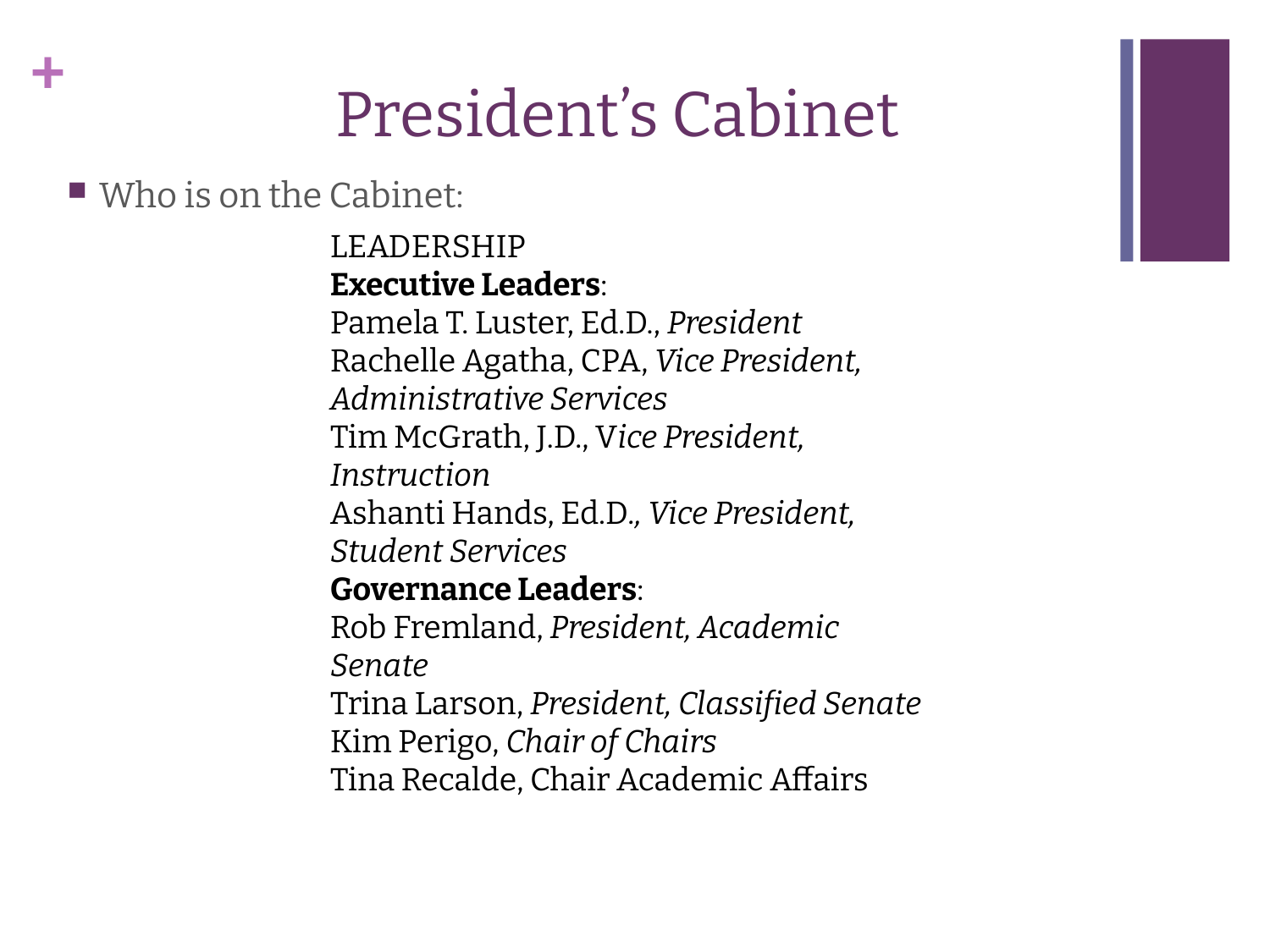

# President’s Cabinet
Who is on the Cabinet:
LEADERSHIP
Executive Leaders:
Pamela T. Luster, Ed.D., President
Rachelle Agatha, CPA, Vice President, Administrative Services
Tim McGrath, J.D., Vice President, Instruction
Ashanti Hands, Ed.D., Vice President, Student Services
Governance Leaders:
Rob Fremland, President, Academic Senate
Trina Larson, President, Classified Senate
Kim Perigo, Chair of Chairs
Tina Recalde, Chair Academic Affairs